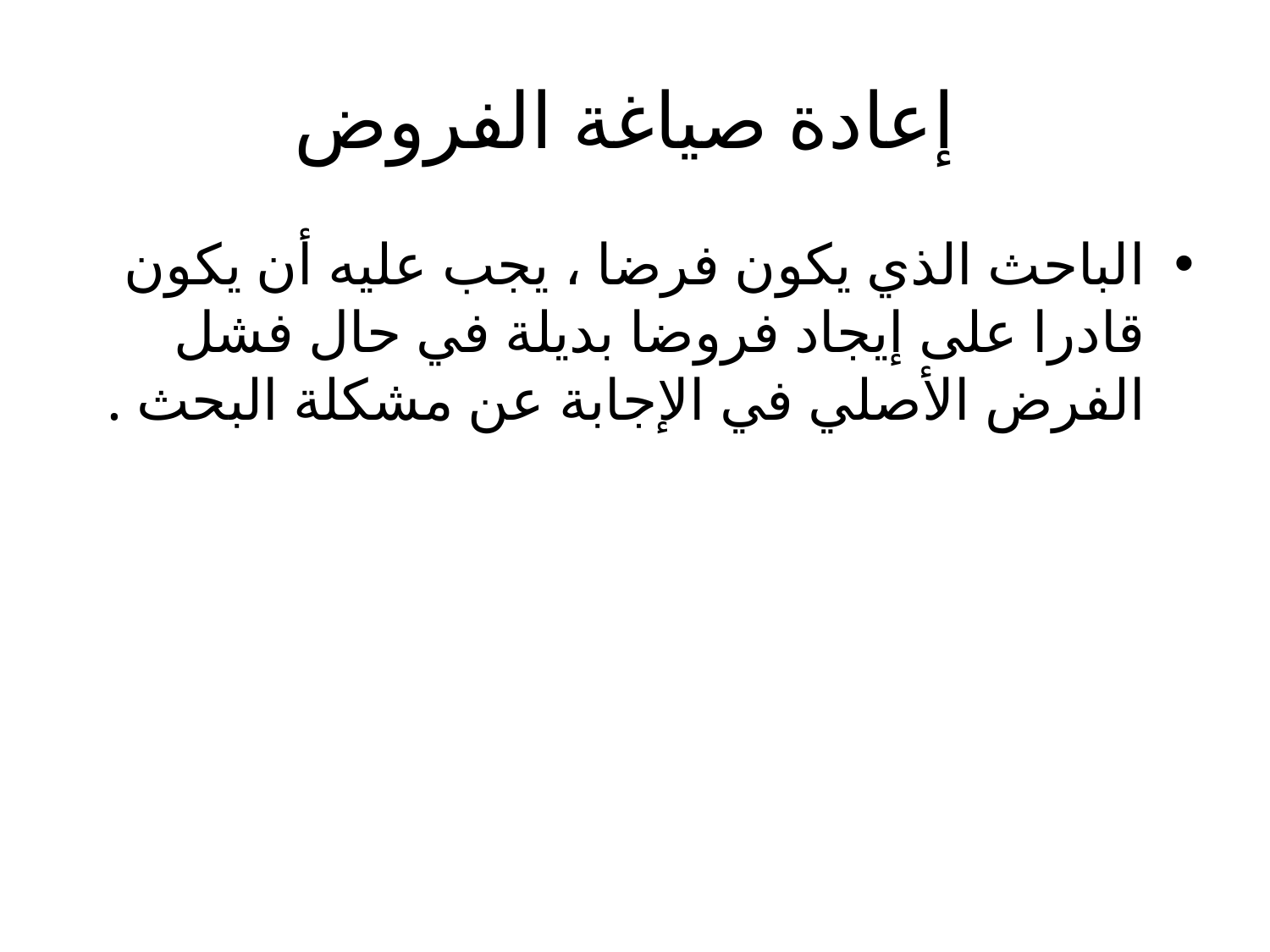

# إعادة صياغة الفروض
الباحث الذي يكون فرضا ، يجب عليه أن يكون قادرا على إيجاد فروضا بديلة في حال فشل الفرض الأصلي في الإجابة عن مشكلة البحث .